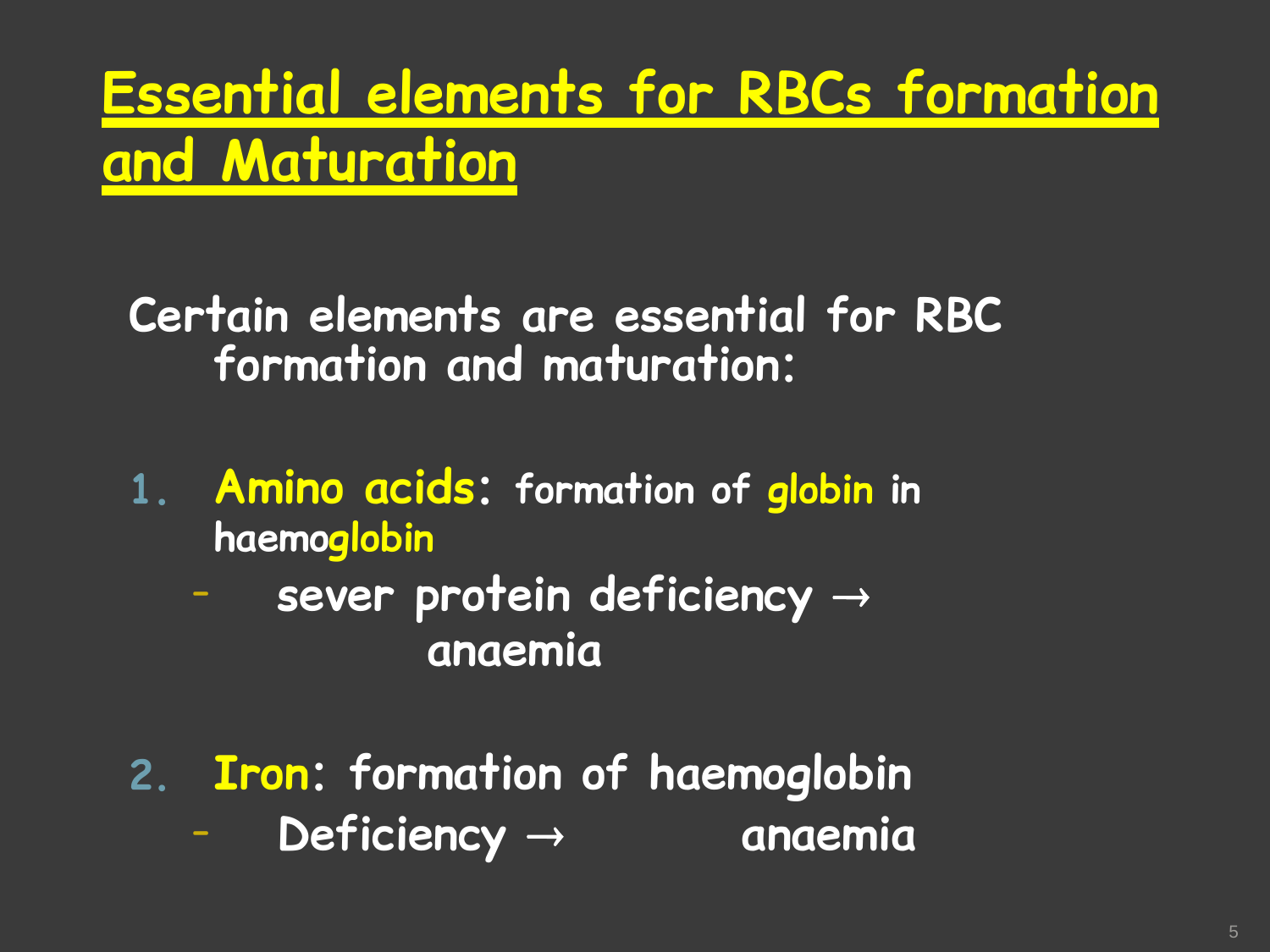

# Essential elements for RBCs formation
and Maturation
Certain elements are essential for RBC formation and maturation:

Amino acids: formation of globin in haemoglobin
sever protein deficiency →	anaemia

Iron: formation of haemoglobin
Deficiency →	anaemia
5